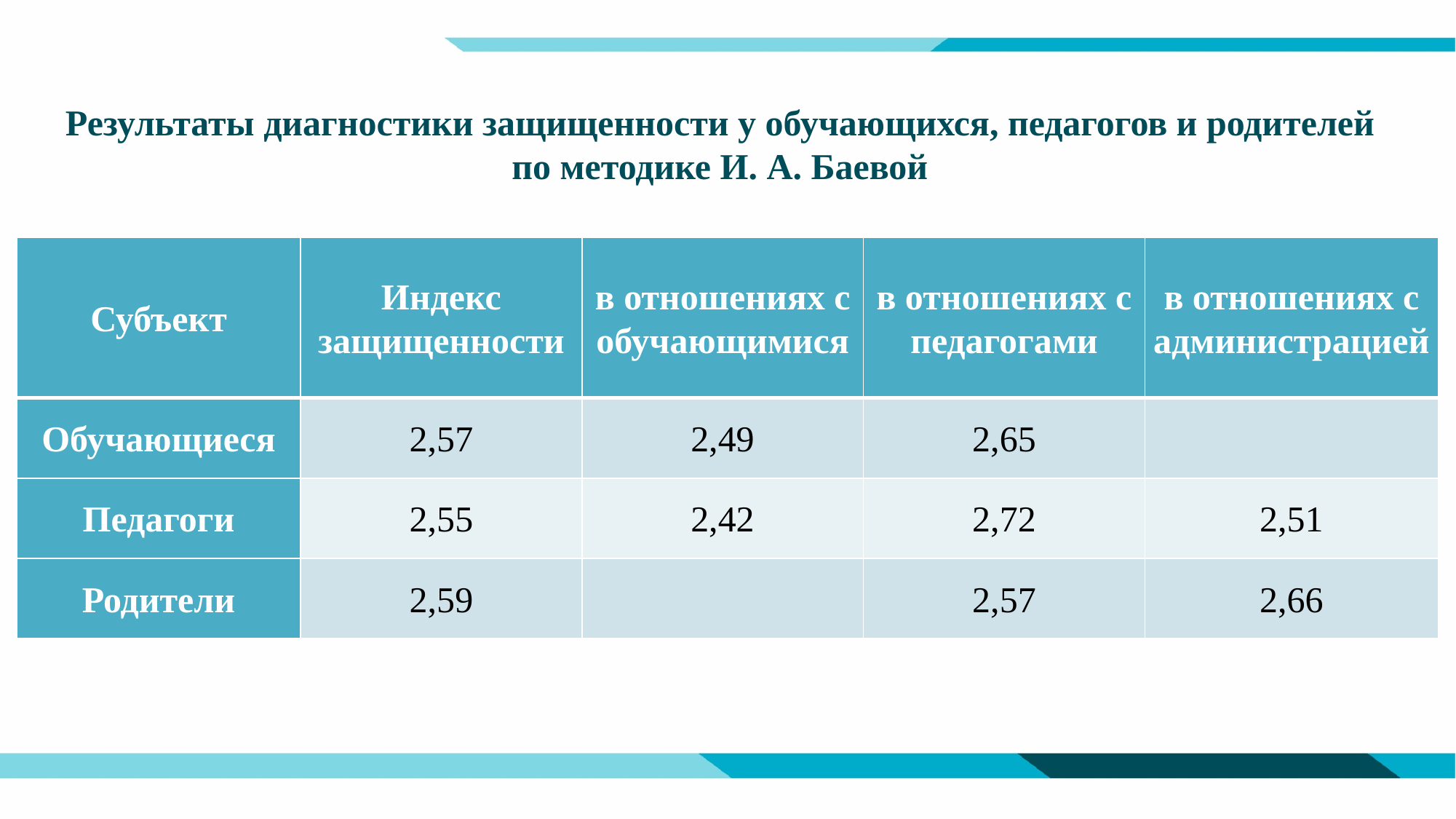

# Результаты диагностики защищенности у обучающихся, педагогов и родителей по методике И. А. Баевой
| Субъект | Индекс защищенности | в отношениях с обучающимися | в отношениях с педагогами | в отношениях с администрацией |
| --- | --- | --- | --- | --- |
| Обучающиеся | 2,57 | 2,49 | 2,65 |  |
| Педагоги | 2,55 | 2,42 | 2,72 | 2,51 |
| Родители | 2,59 |  | 2,57 | 2,66 |